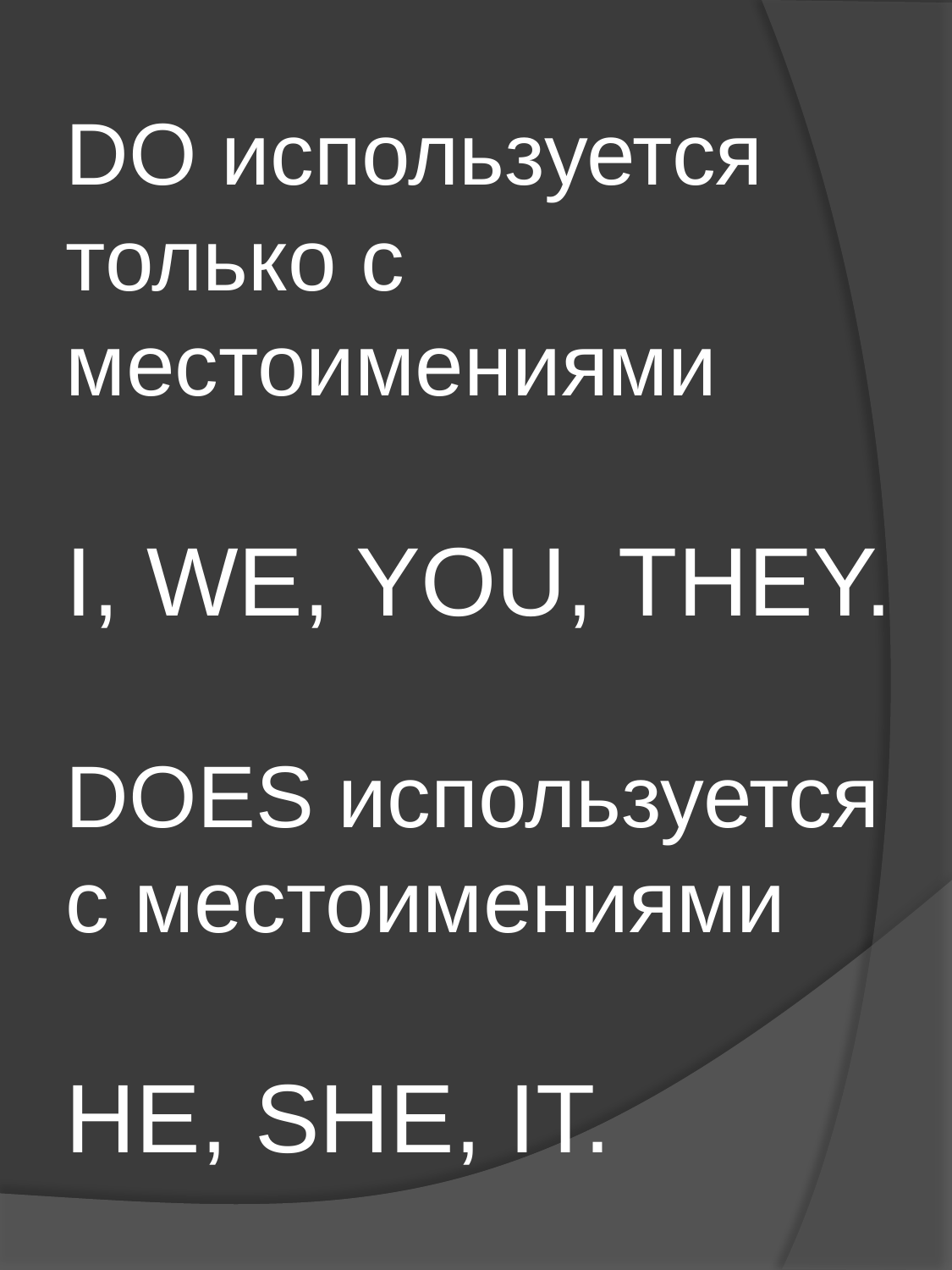

# DO используется только с местоимениями I, WE, YOU, THEY. DOES используется с местоимениями HE, SHE, IT.